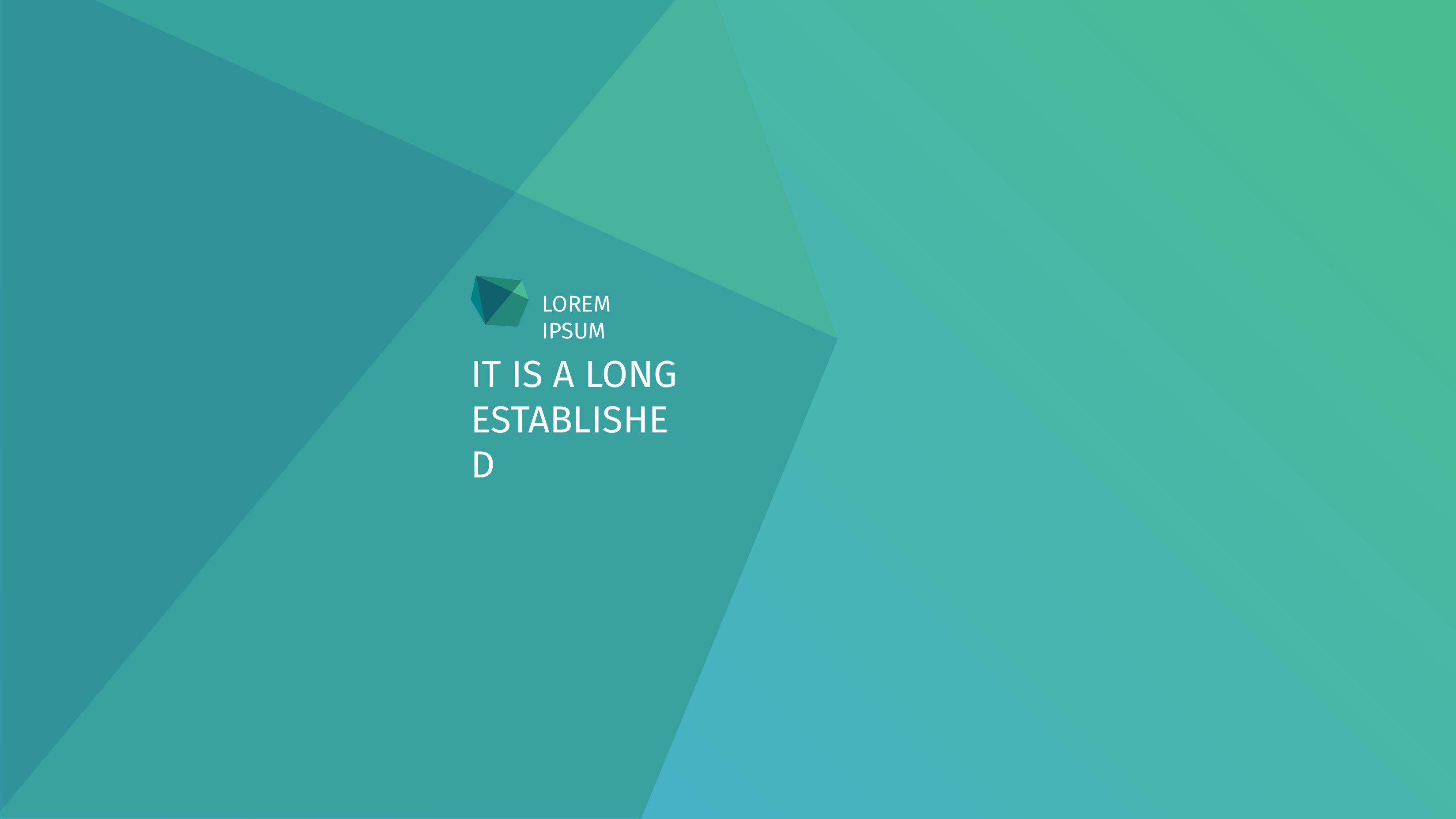

LOREM IPSUM
IT IS A LONG ESTABLISHED